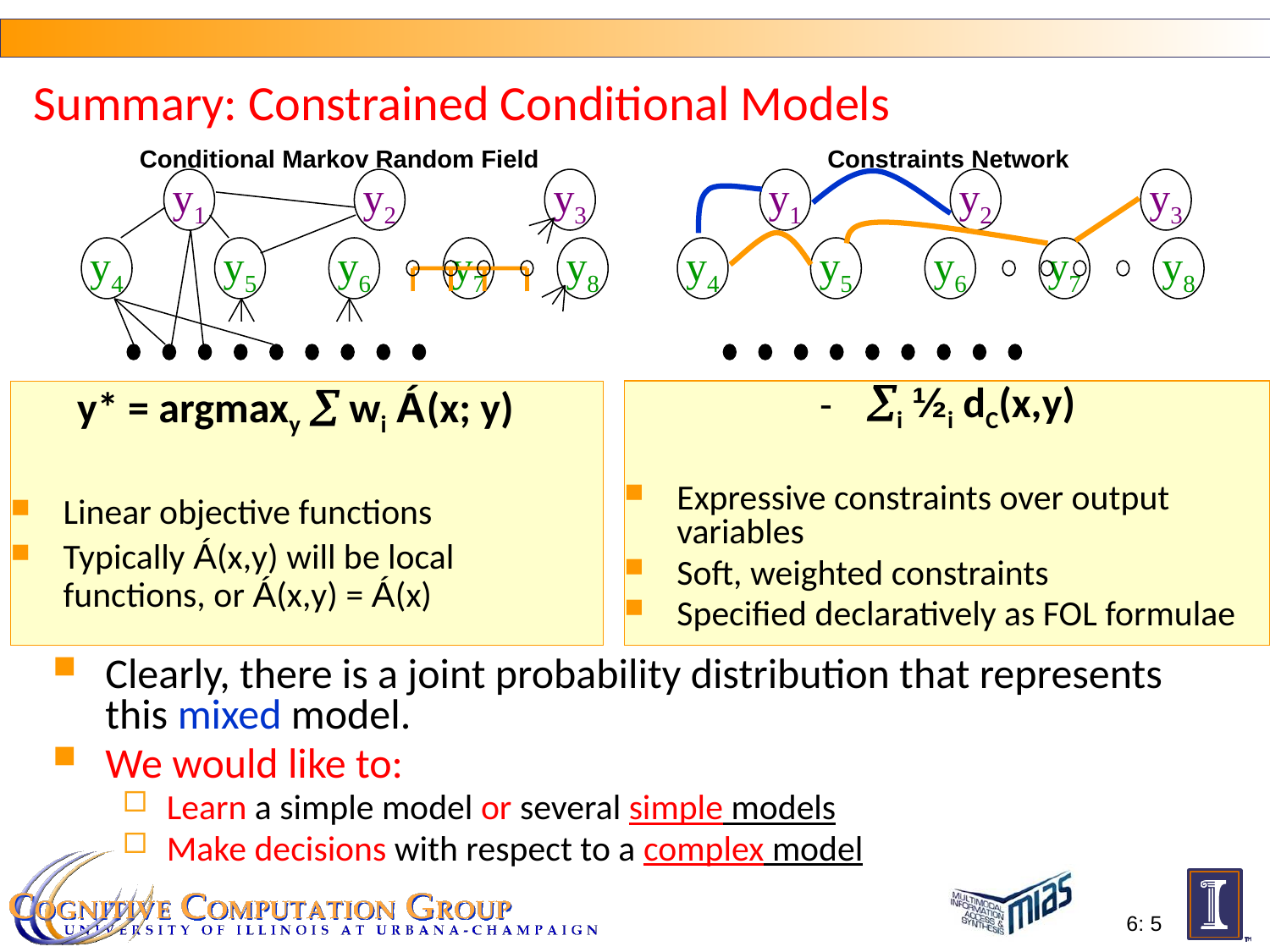

# Summary: Constrained Conditional Models
Conditional Markov Random Field
Constraints Network
y1
y2
y3
y4
y5
y6
y8

y7

y1
y2
y3
y4
y5
y6
y8
y7

       y* = argmaxy ∑ wi Á(x; y)

Linear objective functions
Typically Á(x,y) will be local functions, or Á(x,y) = Á(x)
           −  ∑i ½i dC(x,y)

Expressive constraints over output variables
Soft, weighted constraints
Specified declaratively as FOL formulae
Clearly, there is a joint probability distribution that represents this mixed model.
We would like to:
Learn a simple model or several simple models
Make decisions with respect to a complex model
6: 5